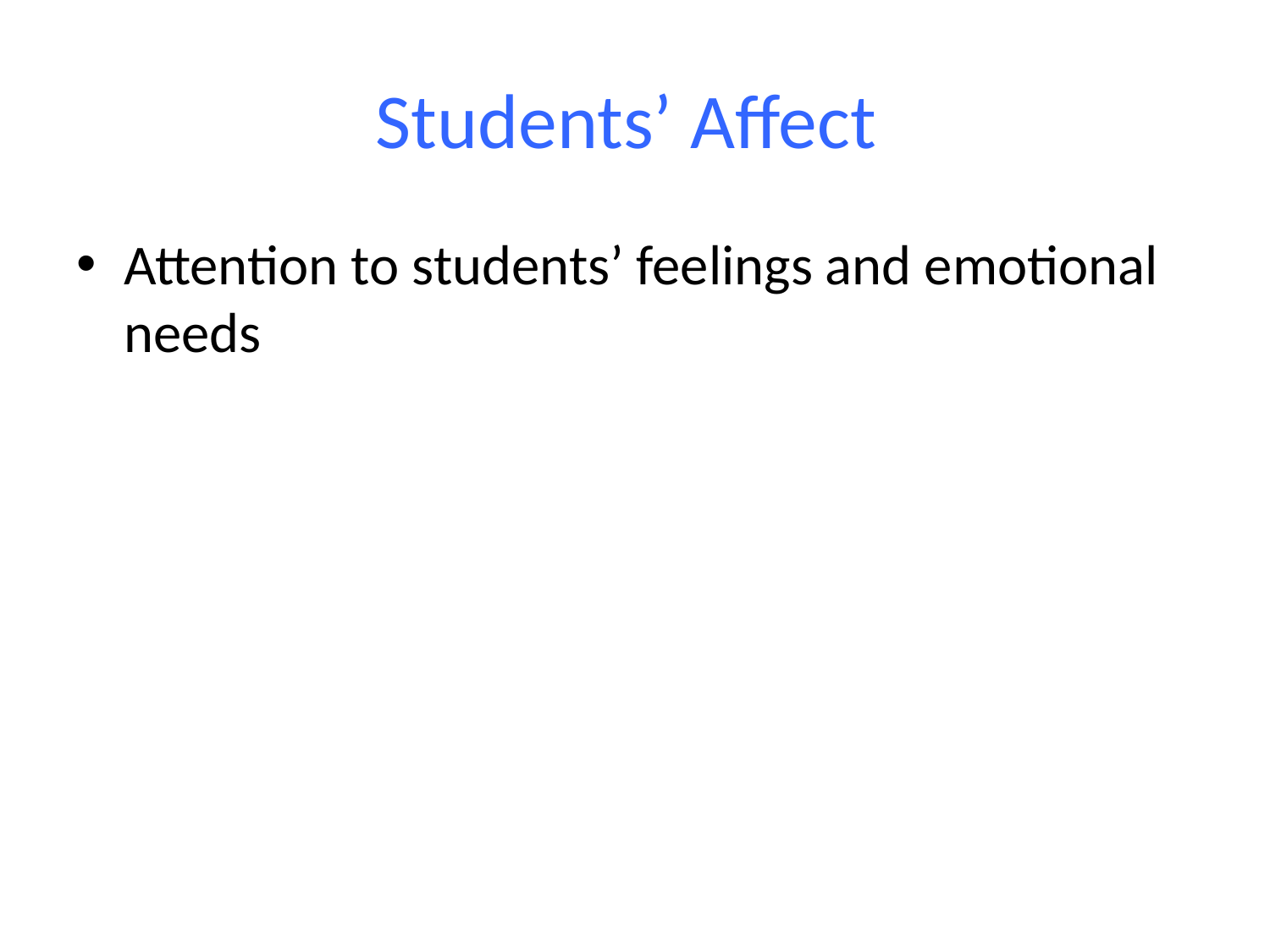

# Students’ Affect
Attention to students’ feelings and emotional needs